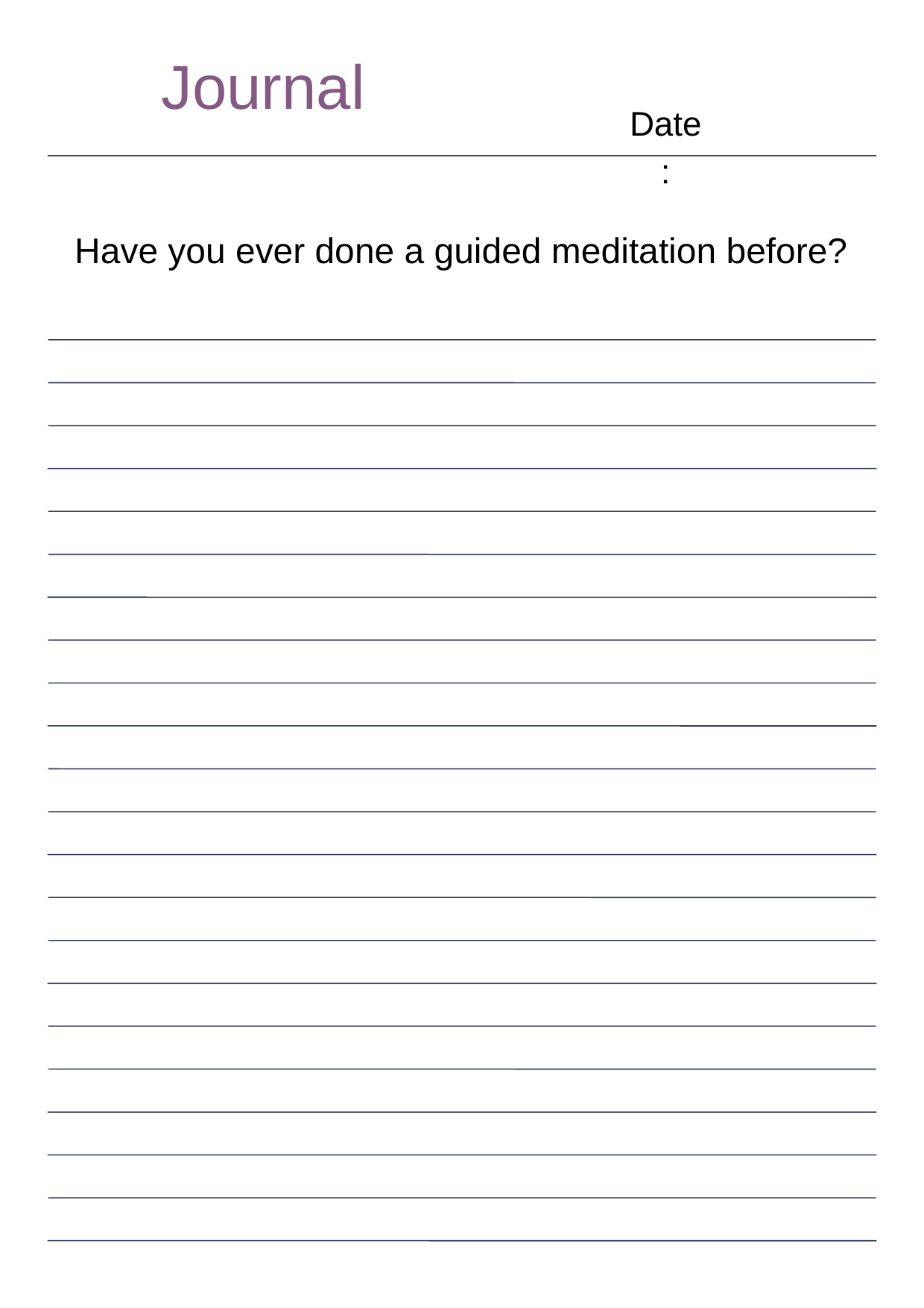

Journal
Date:

Have you ever done a guided meditation before?